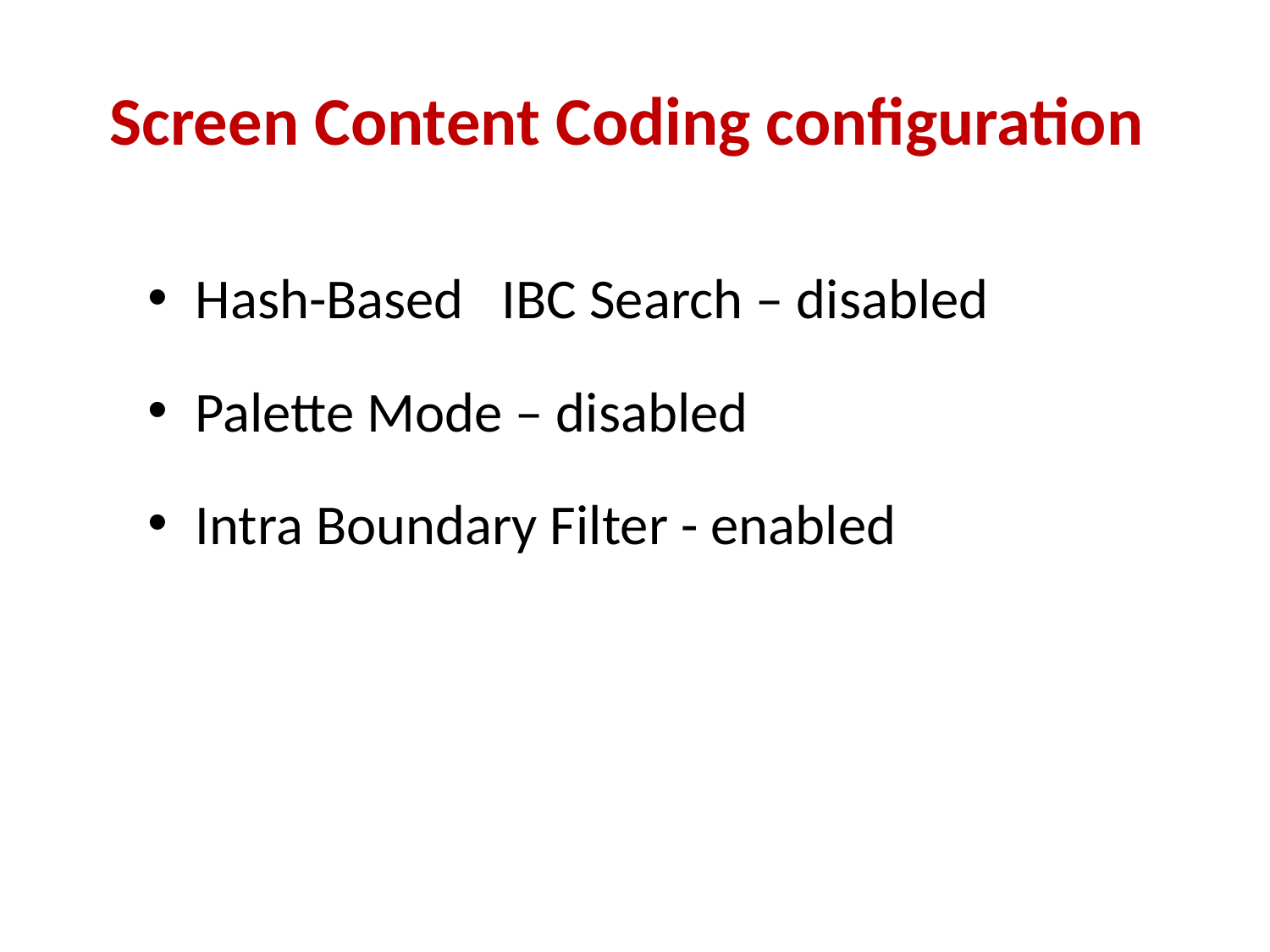

# Screen Content Coding configuration
Hash-Based   IBC Search – disabled
Palette Mode – disabled
Intra Boundary Filter - enabled